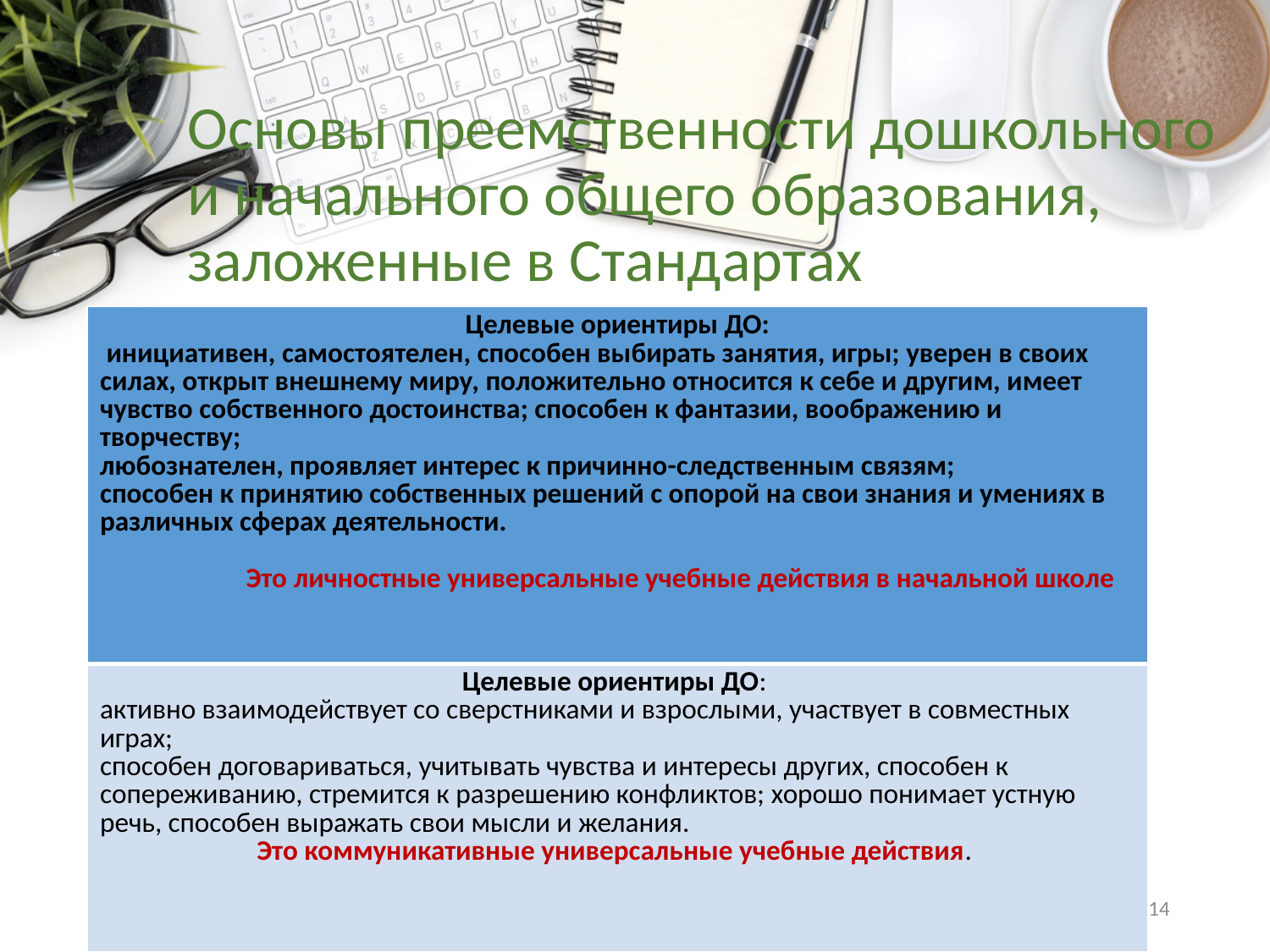

# Основы преемственности дошкольного и начального общего образования, заложенные в Стандартах
| Целевые ориентиры ДО: инициативен, самостоятелен, способен выбирать занятия, игры; уверен в своих силах, открыт внешнему миру, положительно относится к себе и другим, имеет чувство собственного достоинства; способен к фантазии, воображению и творчеству; любознателен, проявляет интерес к причинно-следственным связям; способен к принятию собственных решений с опорой на свои знания и умениях в различных сферах деятельности. Это личностные универсальные учебные действия в начальной школе |
| --- |
| Целевые ориентиры ДО: активно взаимодействует со сверстниками и взрослыми, участвует в совместных играх; способен договариваться, учитывать чувства и интересы других, способен к сопереживанию, стремится к разрешению конфликтов; хорошо понимает устную речь, способен выражать свои мысли и желания. Это коммуникативные универсальные учебные действия. |
14